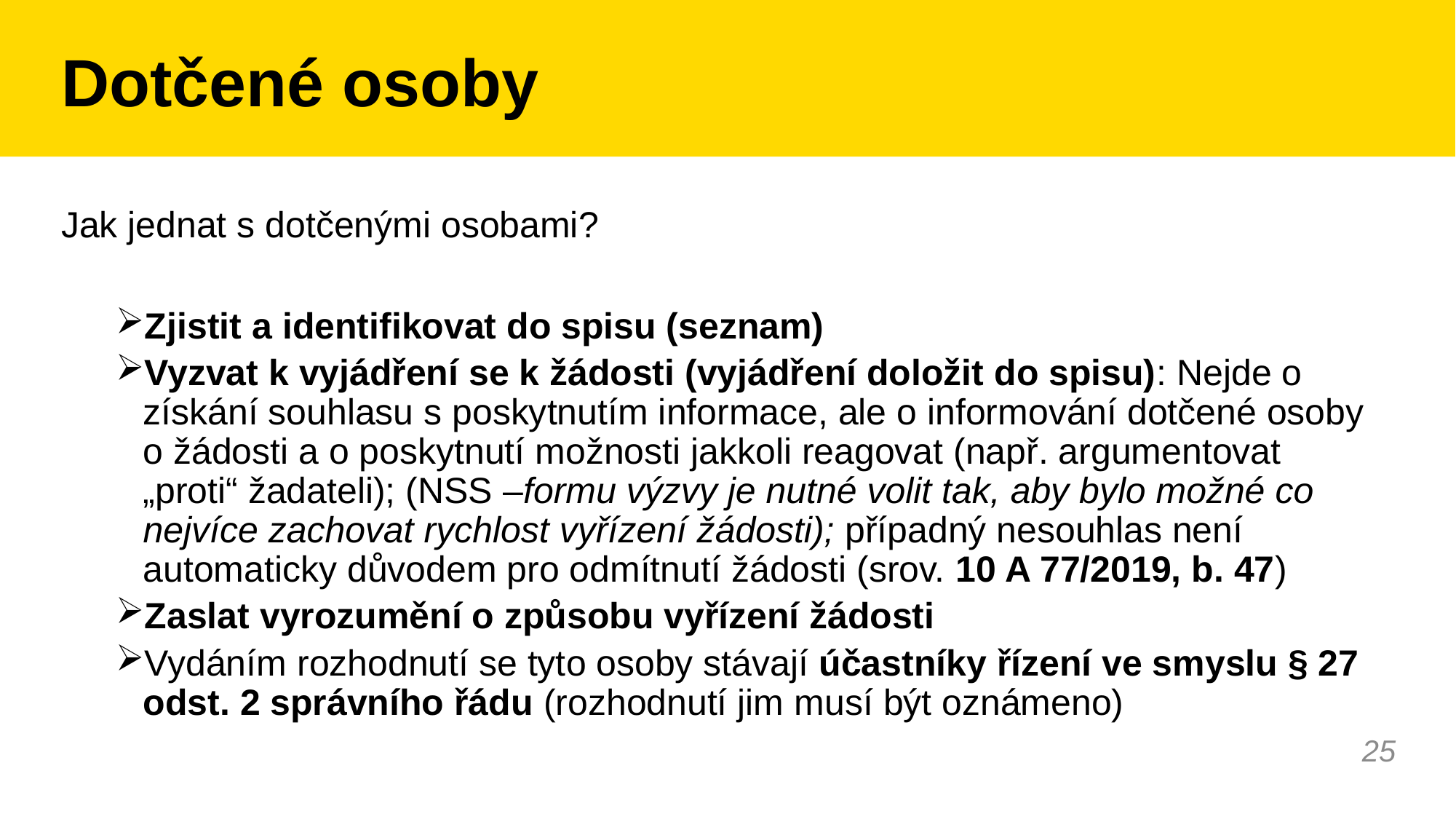

# Dotčené osoby
Jak jednat s dotčenými osobami?

Zjistit a identifikovat do spisu (seznam)
Vyzvat k vyjádření se k žádosti (vyjádření doložit do spisu): Nejde o získání souhlasu s poskytnutím informace, ale o informování dotčené osoby o žádosti a o poskytnutí možnosti jakkoli reagovat (např. argumentovat „proti“ žadateli); (NSS –formu výzvy je nutné volit tak, aby bylo možné co nejvíce zachovat rychlost vyřízení žádosti); případný nesouhlas není automaticky důvodem pro odmítnutí žádosti (srov. 10 A 77/2019, b. 47)
Zaslat vyrozumění o způsobu vyřízení žádosti
Vydáním rozhodnutí se tyto osoby stávají účastníky řízení ve smyslu § 27 odst. 2 správního řádu (rozhodnutí jim musí být oznámeno)

25